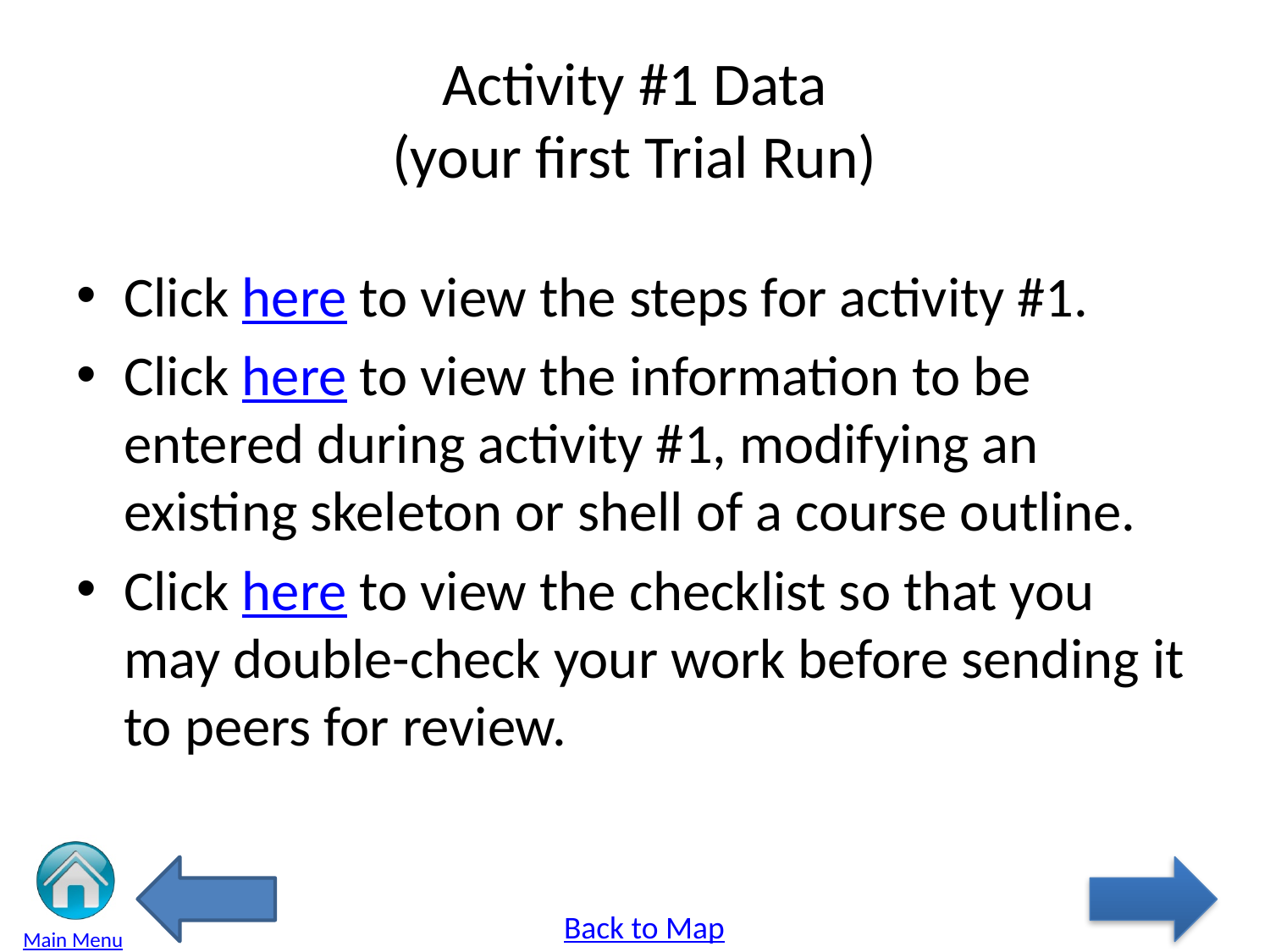

# Activity #1 Data (your first Trial Run)
Click here to view the steps for activity #1.
Click here to view the information to be entered during activity #1, modifying an existing skeleton or shell of a course outline.
Click here to view the checklist so that you may double-check your work before sending it to peers for review.
Back to Map